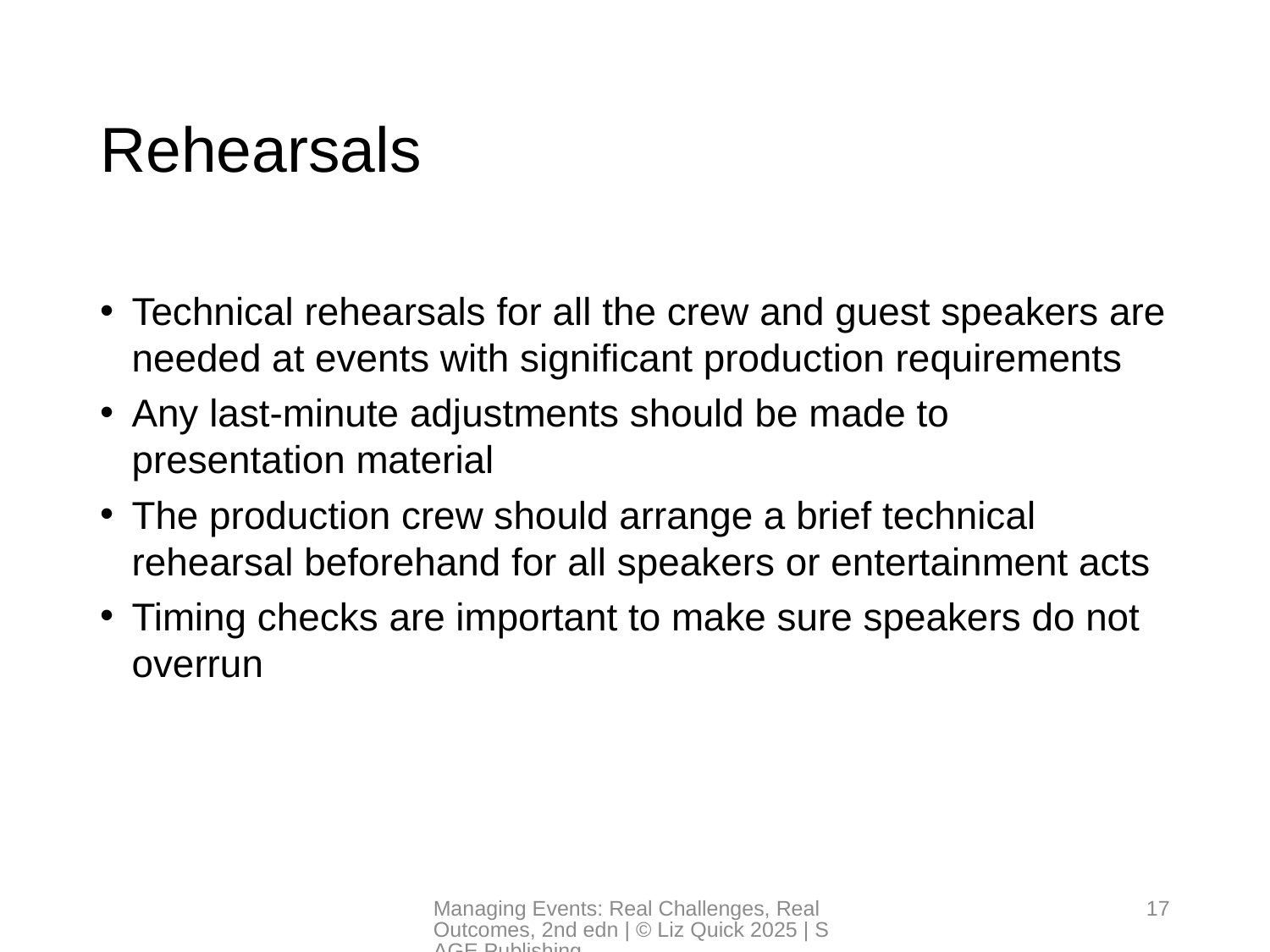

# Rehearsals
Technical rehearsals for all the crew and guest speakers are needed at events with significant production requirements
Any last-minute adjustments should be made to presentation material
The production crew should arrange a brief technical rehearsal beforehand for all speakers or entertainment acts
Timing checks are important to make sure speakers do not overrun
Managing Events: Real Challenges, Real Outcomes, 2nd edn | © Liz Quick 2025 | SAGE Publishing
17